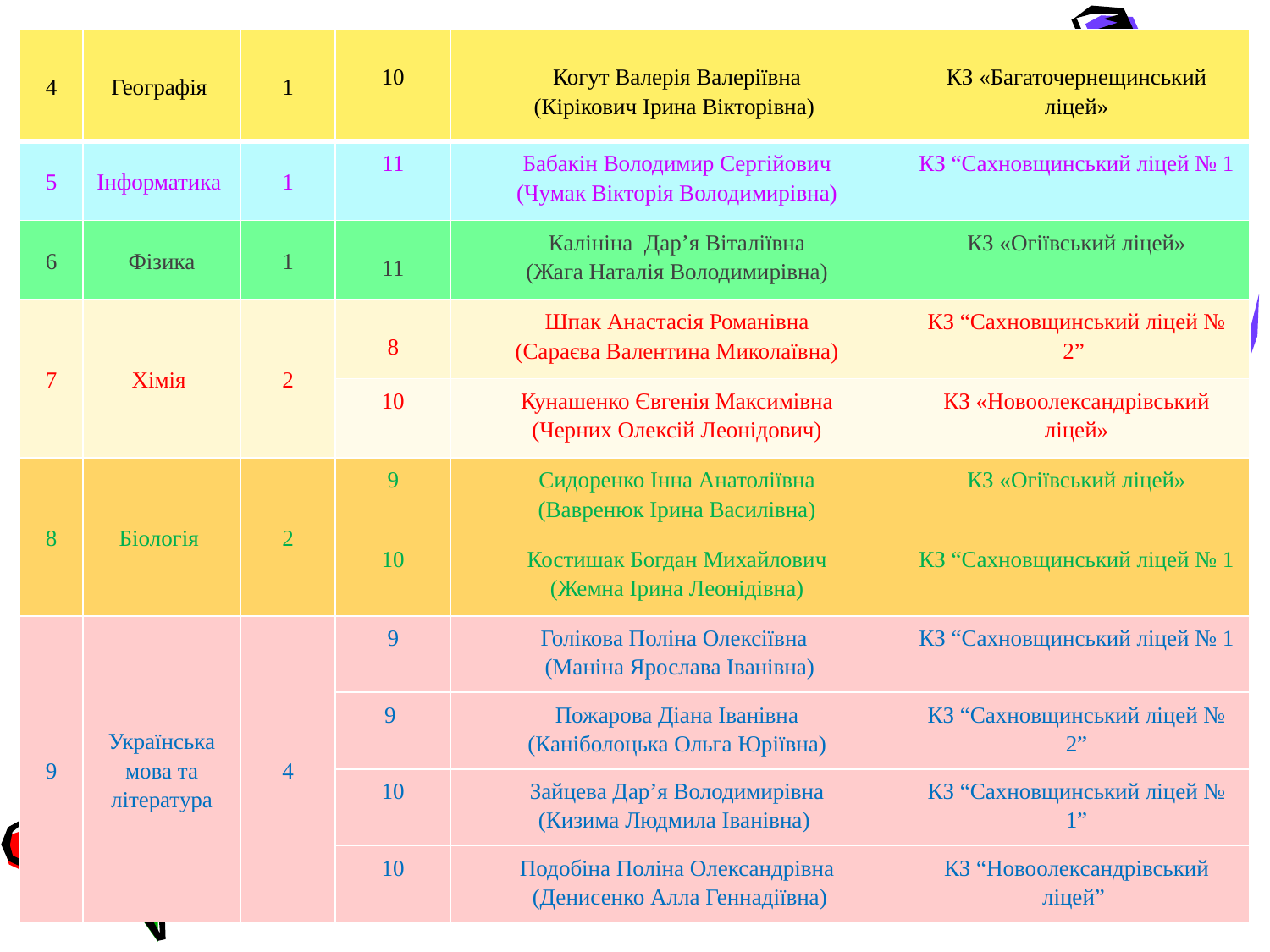

| 4 | Географія | 1 | 10 | Когут Валерія Валеріївна (Кірікович Ірина Вікторівна) | КЗ «Багаточернещинський ліцей» |
| --- | --- | --- | --- | --- | --- |
| 5 | Інформатика | 1 | 11 | Бабакін Володимир Сергійович (Чумак Вікторія Володимирівна) | КЗ “Сахновщинський ліцей № 1 |
| 6 | Фізика | 1 | 11 | Калініна Дар’я Віталіївна (Жага Наталія Володимирівна) | КЗ «Огіївський ліцей» |
| 7 | Хімія | 2 | 8 | Шпак Анастасія Романівна (Сараєва Валентина Миколаївна) | КЗ “Сахновщинський ліцей № 2” |
|  |  |  | 10 | Кунашенко Євгенія Максимівна (Черних Олексій Леонідович) | КЗ «Новоолександрівський ліцей» |
| 8 | Біологія | 2 | 9 | Сидоренко Інна Анатоліївна (Вавренюк Ірина Василівна) | КЗ «Огіївський ліцей» |
|  |  |  | 10 | Костишак Богдан Михайлович (Жемна Ірина Леонідівна) | КЗ “Сахновщинський ліцей № 1 |
| 9 | Українська мова та література | 4 | 9 | Голікова Поліна Олексіївна (Маніна Ярослава Іванівна) | КЗ “Сахновщинський ліцей № 1 |
|  |  |  | 9 | Пожарова Діана Іванівна (Каніболоцька Ольга Юріївна) | КЗ “Сахновщинський ліцей № 2” |
|  |  |  | 10 | Зайцева Дар’я Володимирівна (Кизима Людмила Іванівна) | КЗ “Сахновщинський ліцей № 1” |
|  |  |  | 10 | Подобіна Поліна Олександрівна (Денисенко Алла Геннадіївна) | КЗ “Новоолександрівський ліцей” |